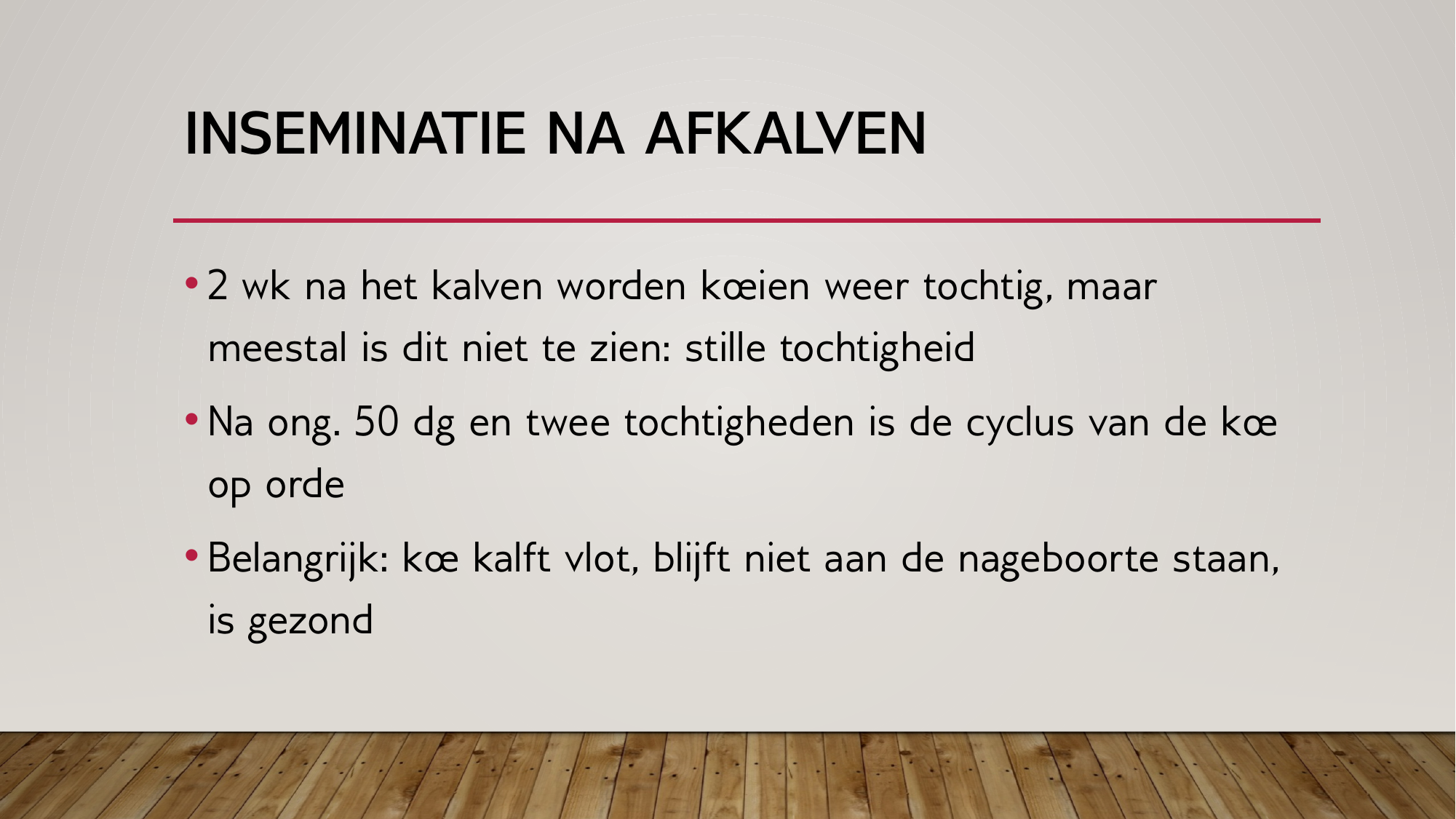

# Inseminatie na afkalven
2 wk na het kalven worden koeien weer tochtig, maar meestal is dit niet te zien: stille tochtigheid
Na ong. 50 dg en twee tochtigheden is de cyclus van de koe op orde
Belangrijk: koe kalft vlot, blijft niet aan de nageboorte staan, is gezond